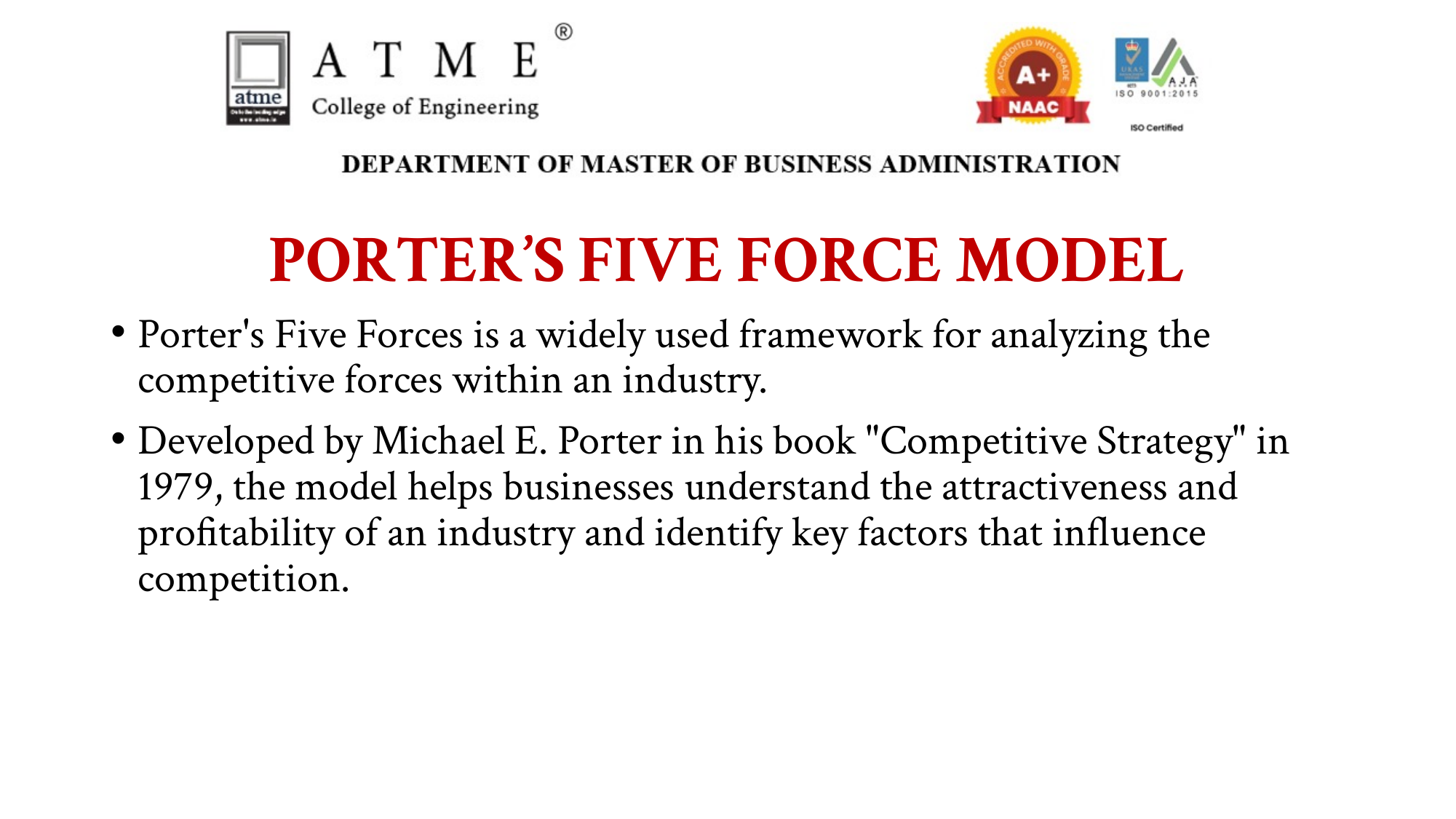

PORTER’S FIVE FORCE MODEL
Porter's Five Forces is a widely used framework for analyzing the competitive forces within an industry.
Developed by Michael E. Porter in his book "Competitive Strategy" in 1979, the model helps businesses understand the attractiveness and profitability of an industry and identify key factors that influence competition.